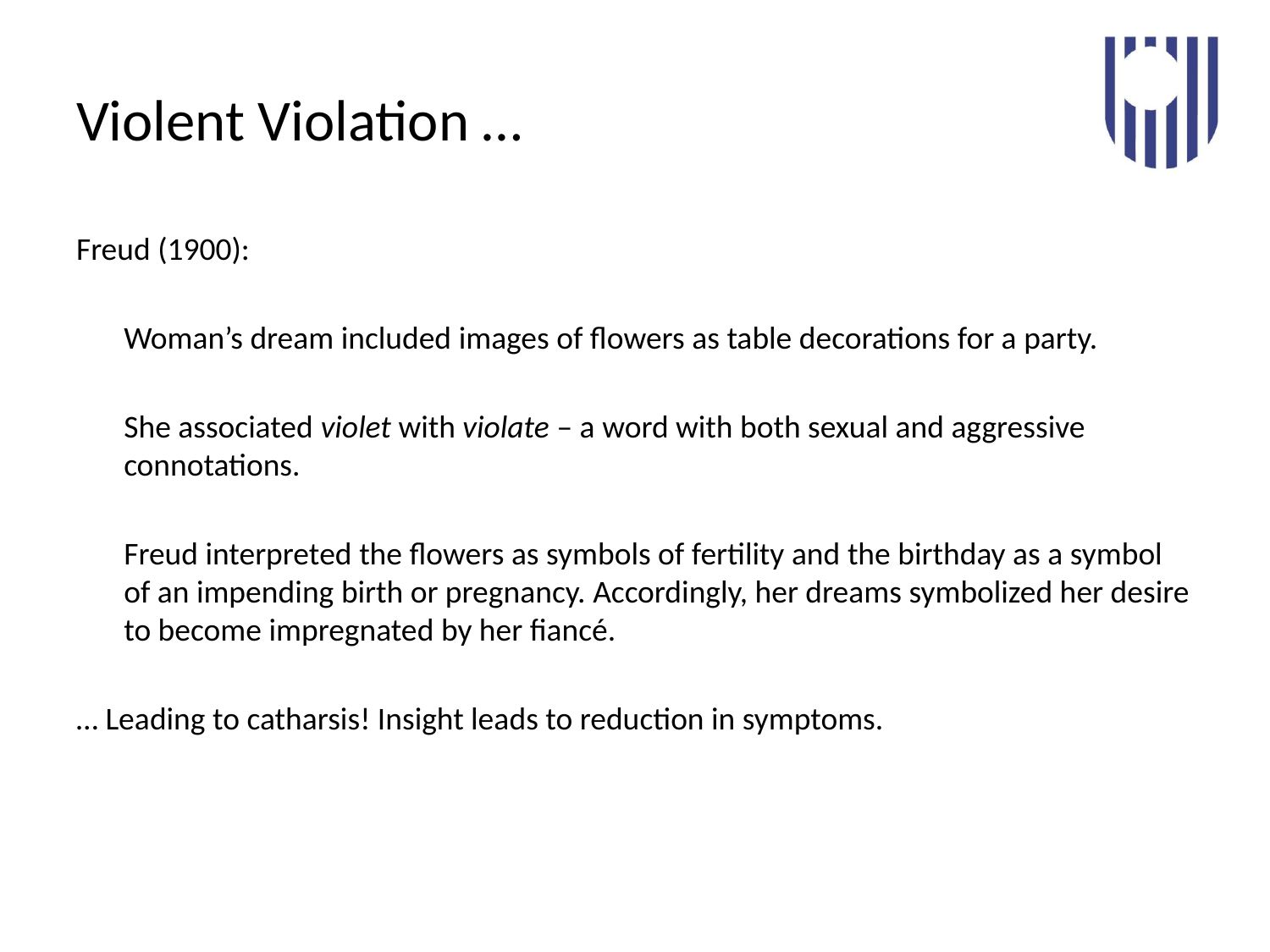

# Violent Violation …
Freud (1900):

	Woman’s dream included images of flowers as table decorations for a party.

	She associated violet with violate – a word with both sexual and aggressive connotations.

	Freud interpreted the flowers as symbols of fertility and the birthday as a symbol of an impending birth or pregnancy. Accordingly, her dreams symbolized her desire to become impregnated by her fiancé.

… Leading to catharsis! Insight leads to reduction in symptoms.